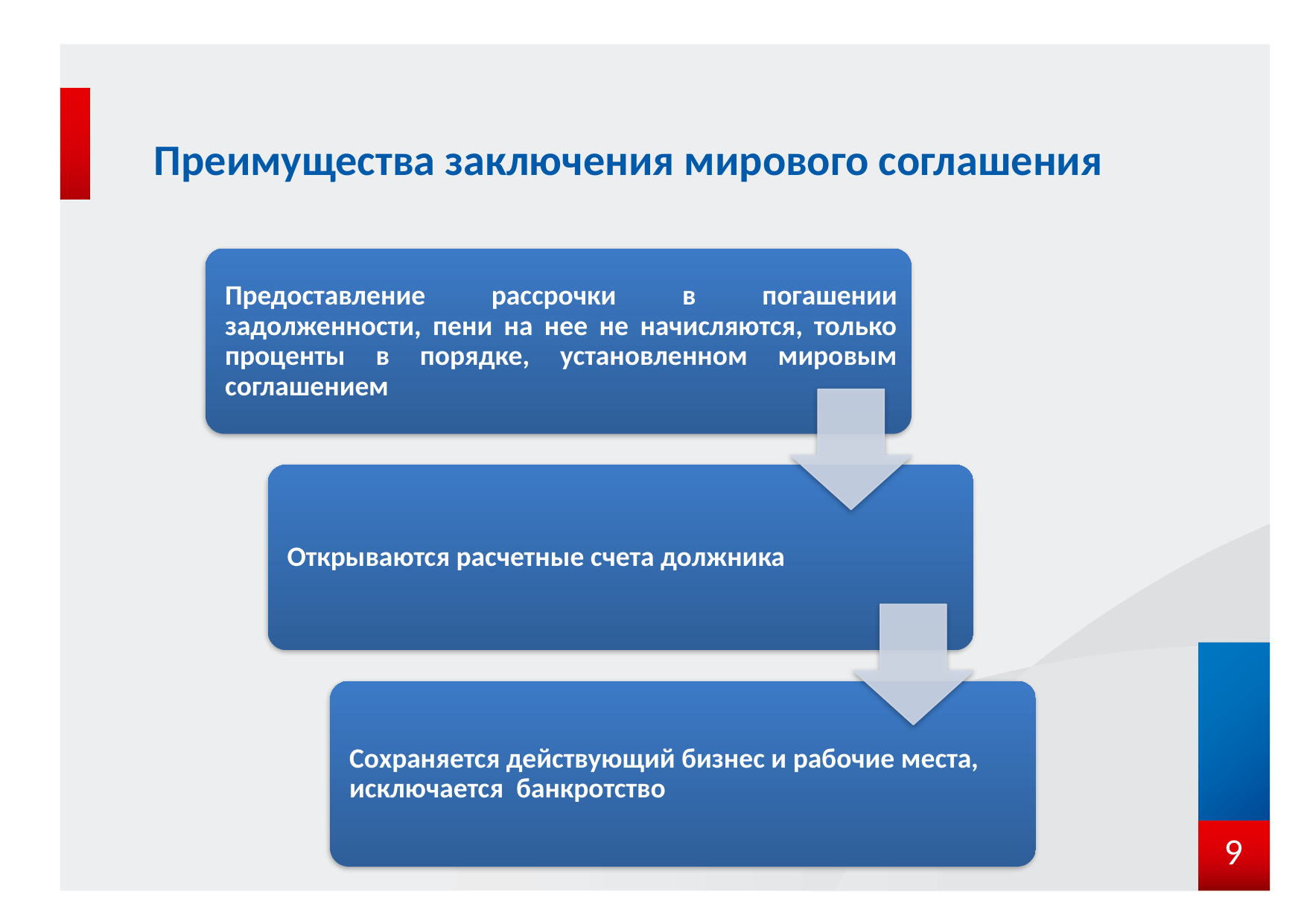

# Преимущества заключения мирового соглашения
Предоставление рассрочки в погашении задолженности, пени на нее не начисляются, только проценты в порядке, установленном мировым соглашением
Открываются расчетные счета должника
Сохраняется действующий бизнес и рабочие места, исключается  банкротство

9